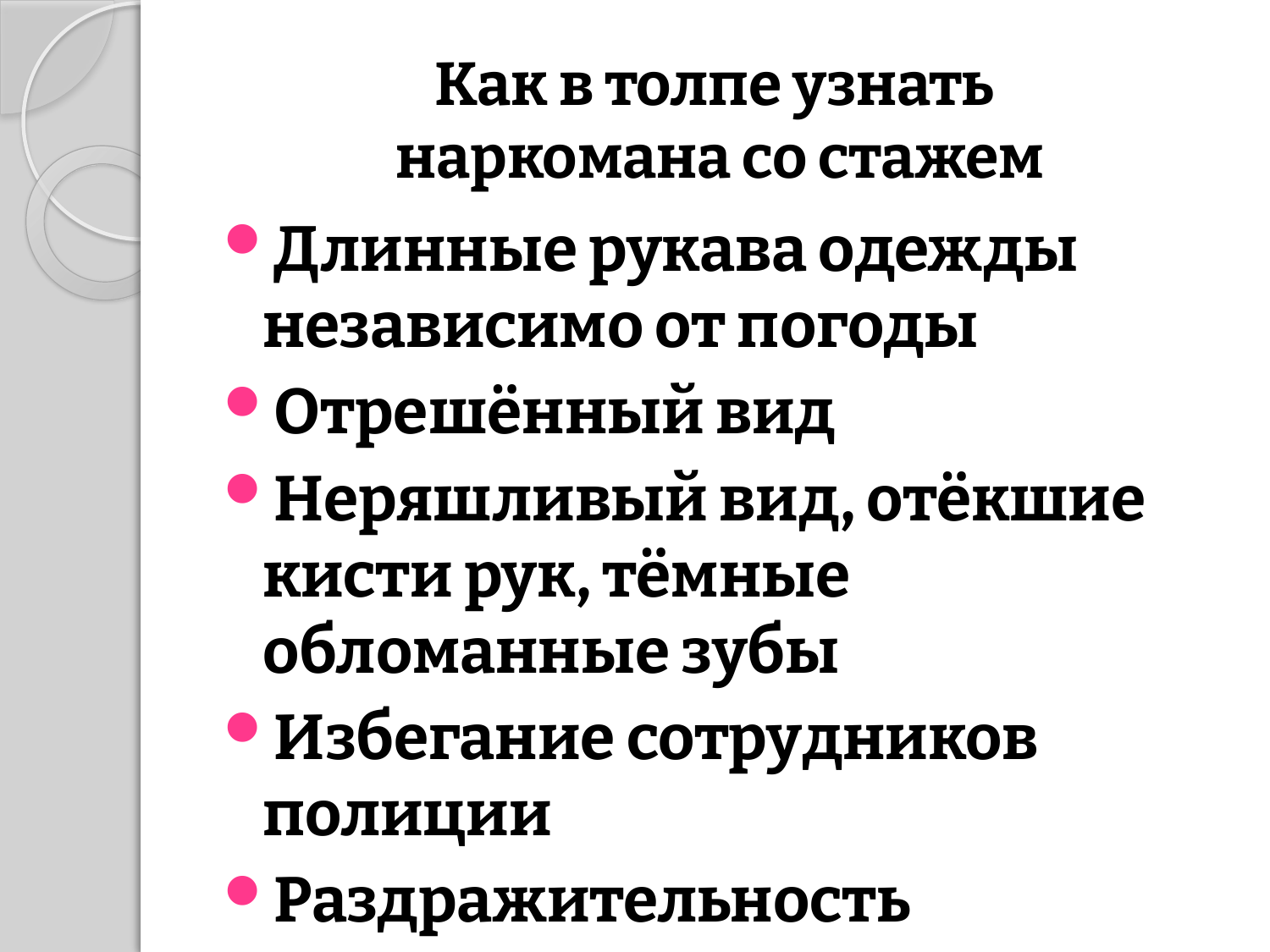

# Как в толпе узнать наркомана со стажем
Длинные рукава одежды независимо от погоды
Отрешённый вид
Неряшливый вид, отёкшие кисти рук, тёмные обломанные зубы
Избегание сотрудников полиции
Раздражительность